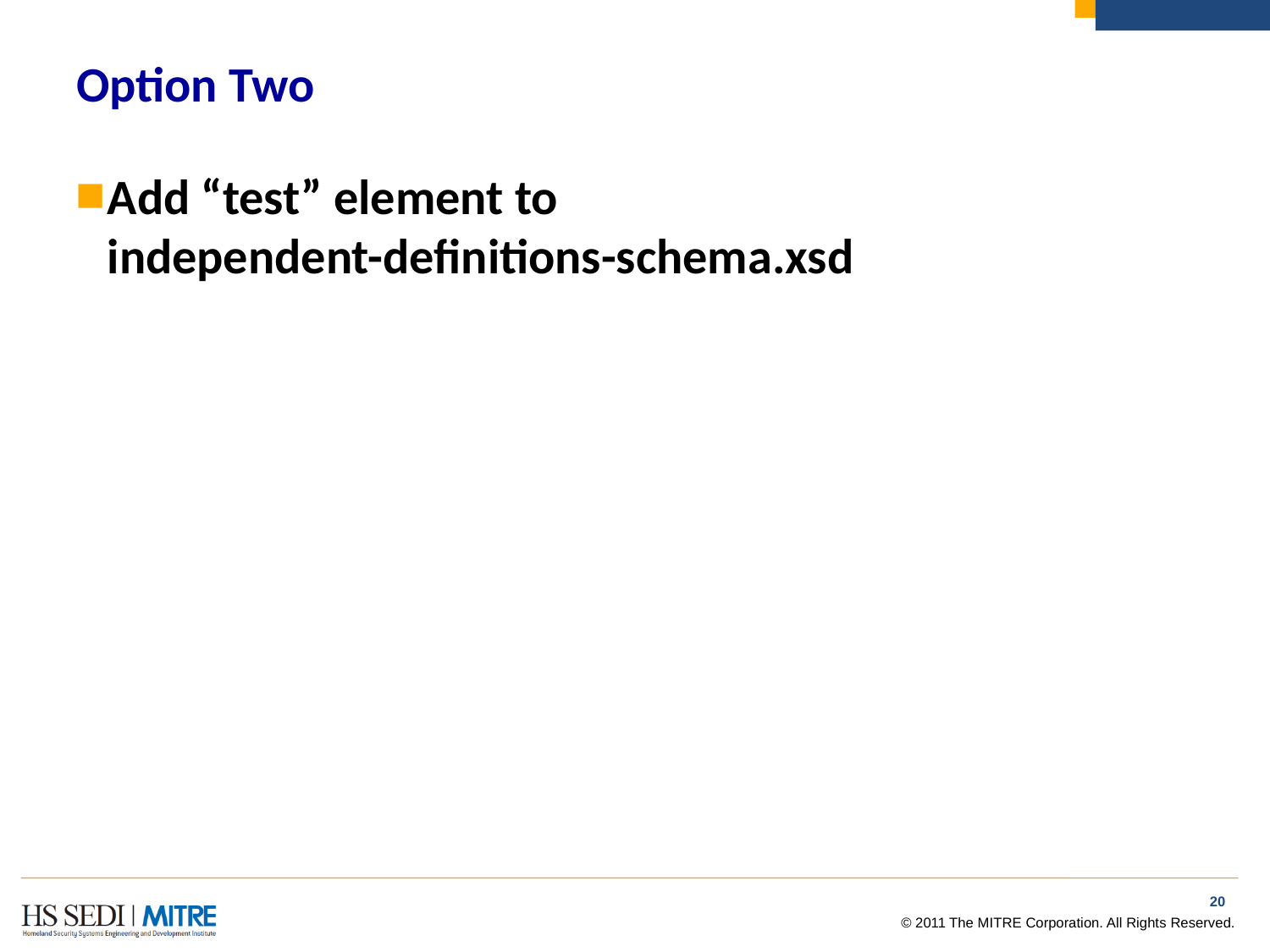

# Option Two
Add “test” element to
independent-definitions-schema.xsd
20